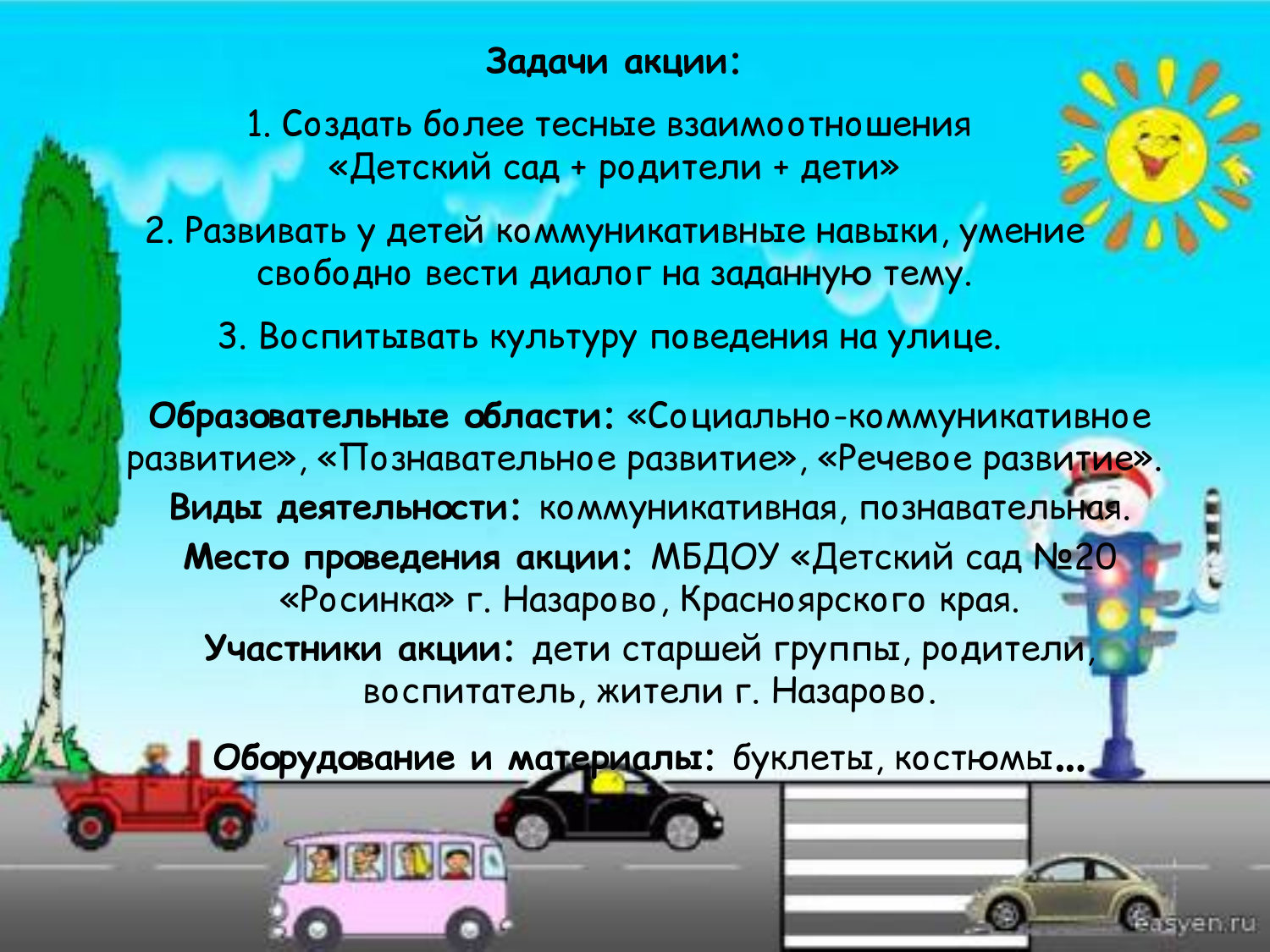

# Задачи акции: 1. Создать более тесные взаимоотношения «Детский сад + родители + дети» 2. Развивать у детей коммуникативные навыки, умение свободно вести диалог на заданную тему. 3. Воспитывать культуру поведения на улице.
Образовательные области: «Социально-коммуникативное развитие», «Познавательное развитие», «Речевое развитие».
Виды деятельности: коммуникативная, познавательная.
Место проведения акции: МБДОУ «Детский сад №20 «Росинка» г. Назарово, Красноярского края.
Участники акции: дети старшей группы, родители, воспитатель, жители г. Назарово.
Оборудование и материалы: буклеты, костюмы…